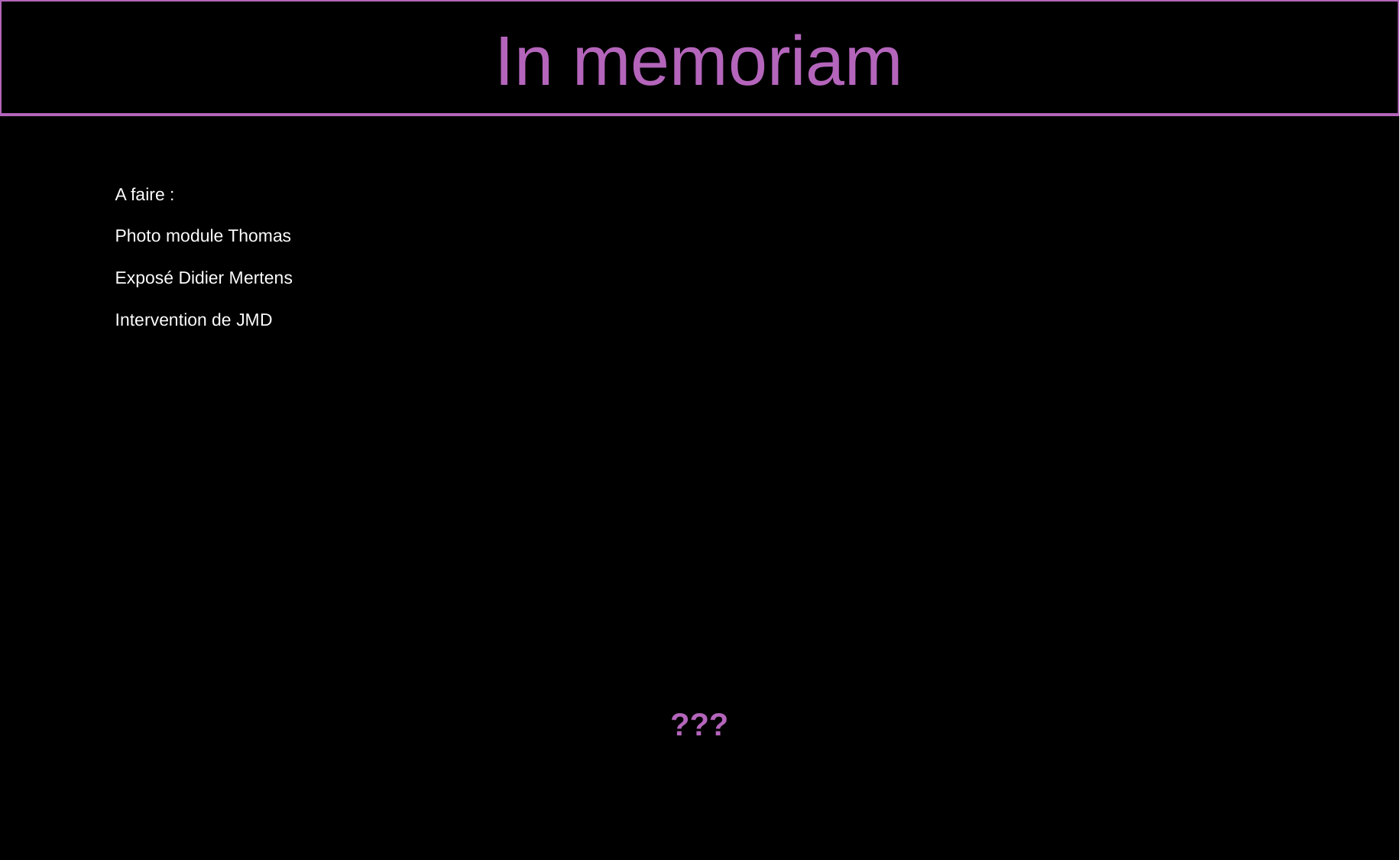

In memoriam
A faire :

Photo module Thomas

Exposé Didier Mertens

Intervention de JMD

???